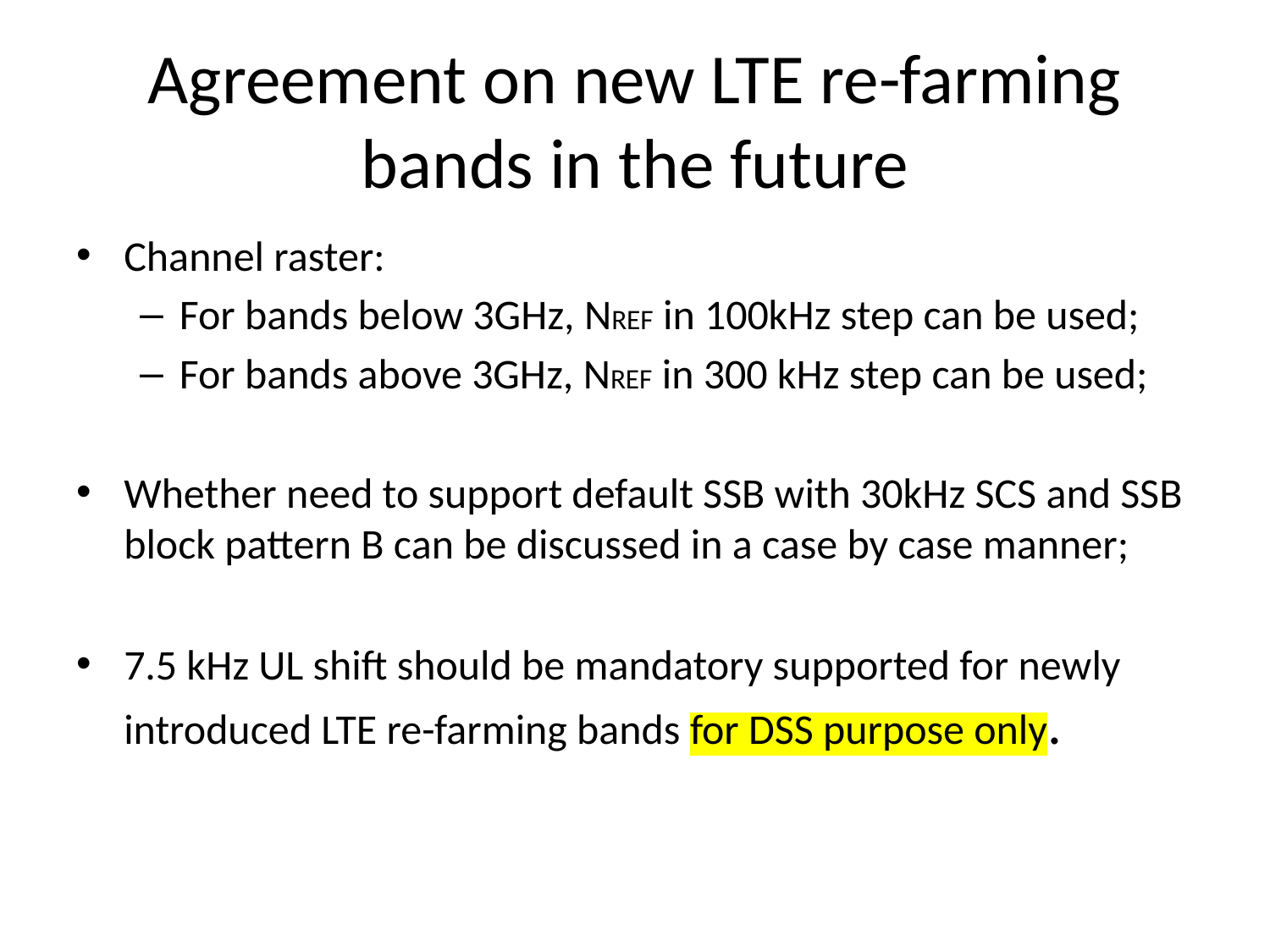

# Agreement on new LTE re-farming bands in the future
Channel raster:
For bands below 3GHz, NREF in 100kHz step can be used;
For bands above 3GHz, NREF in 300 kHz step can be used;

Whether need to support default SSB with 30kHz SCS and SSB block pattern B can be discussed in a case by case manner;

7.5 kHz UL shift should be mandatory supported for newly introduced LTE re-farming bands for DSS purpose only.